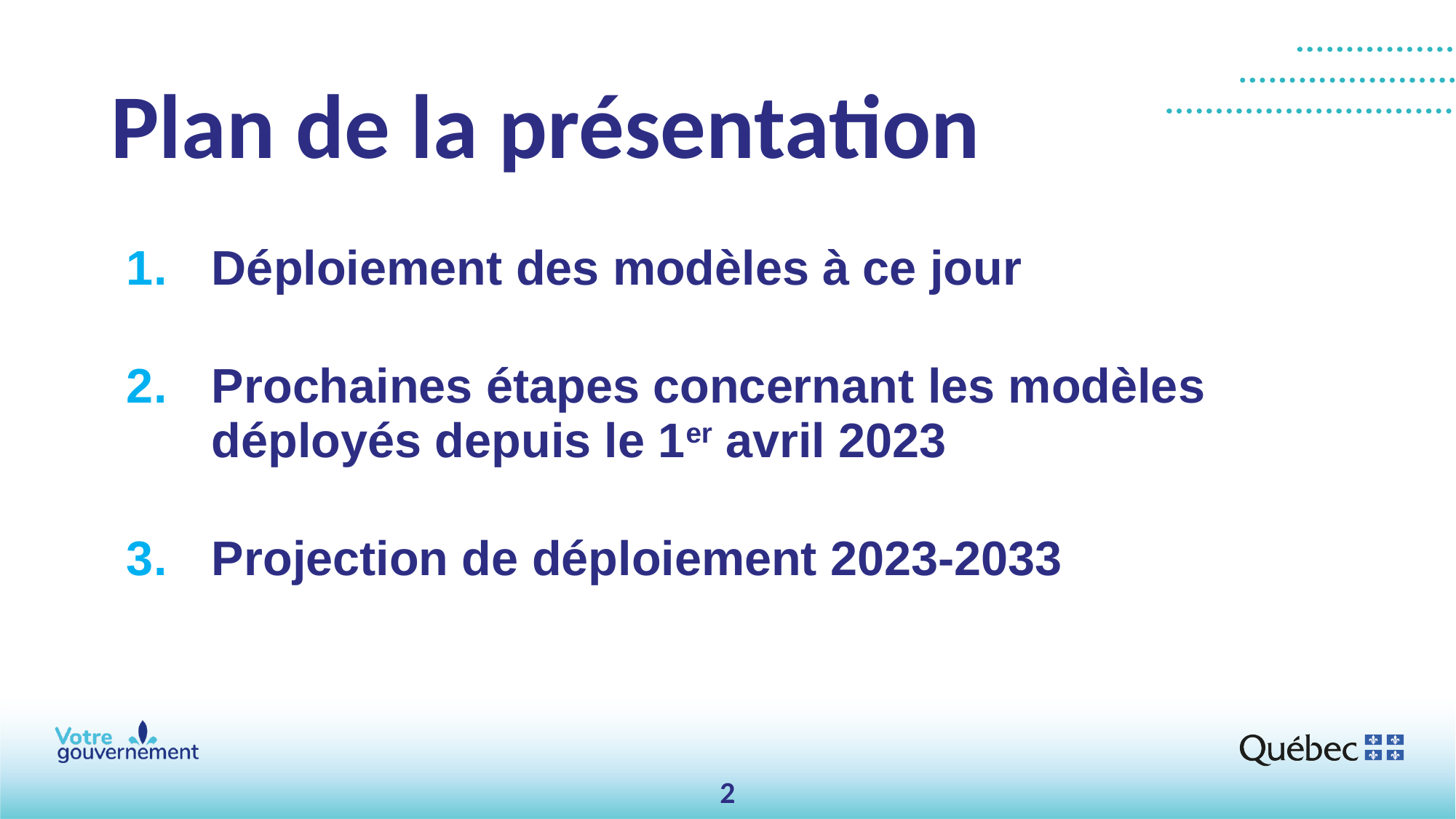

# Plan de la présentation
| Déploiement des modèles à ce jour Prochaines étapes concernant les modèles déployés depuis le 1er avril 2023 Projection de déploiement 2023-2033 |
| --- |
2